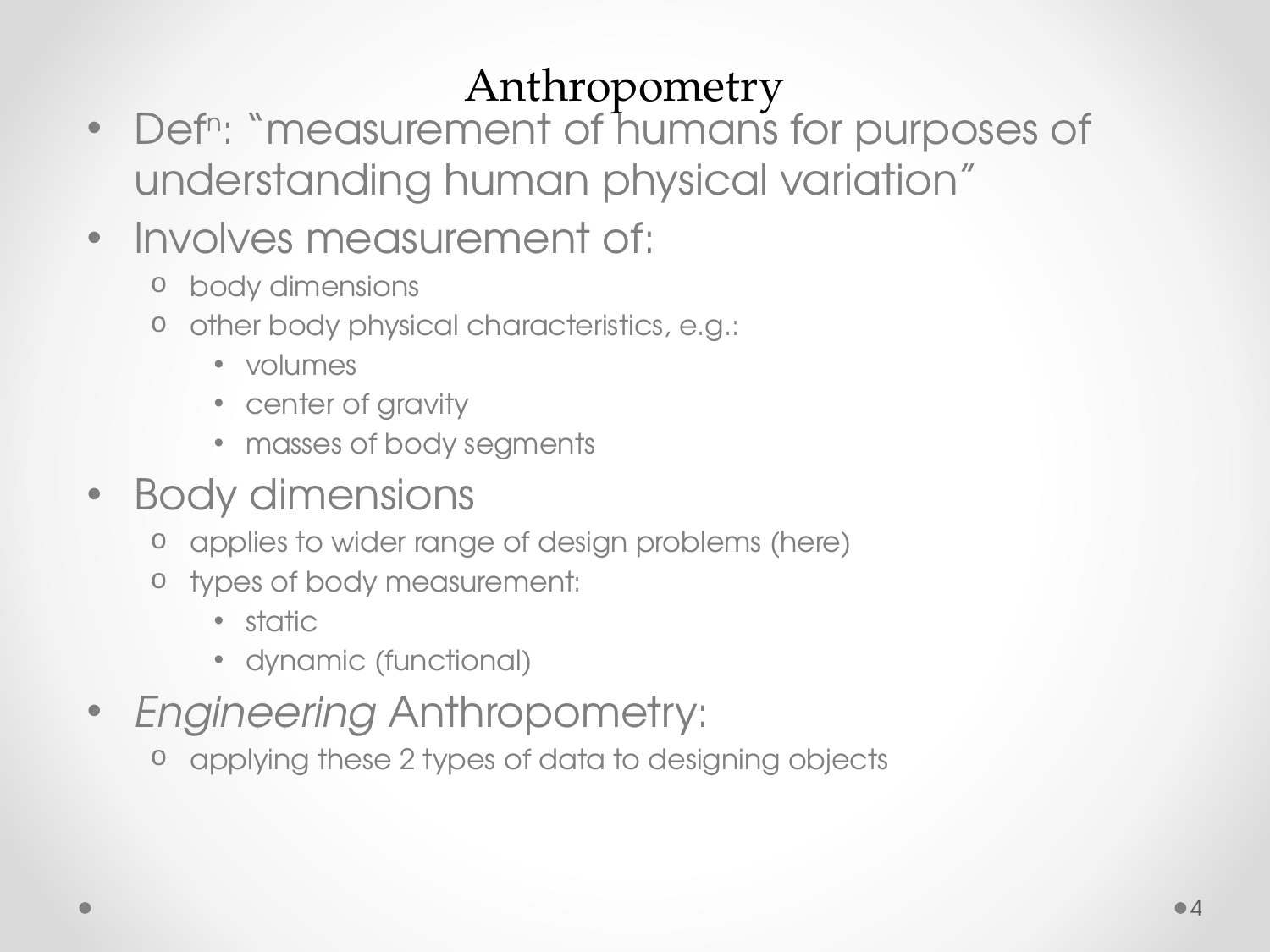

# Anthropometry

Defn: “measurement of humans for purposes of understanding human physical variation”
Involves measurement of:
body dimensions
other body physical characteristics, e.g.:
volumes
center of gravity
masses of body segments
Body dimensions
applies to wider range of design problems (here)
types of body measurement:
static
dynamic (functional)
Engineering Anthropometry:
applying these 2 types of data to designing objects
4